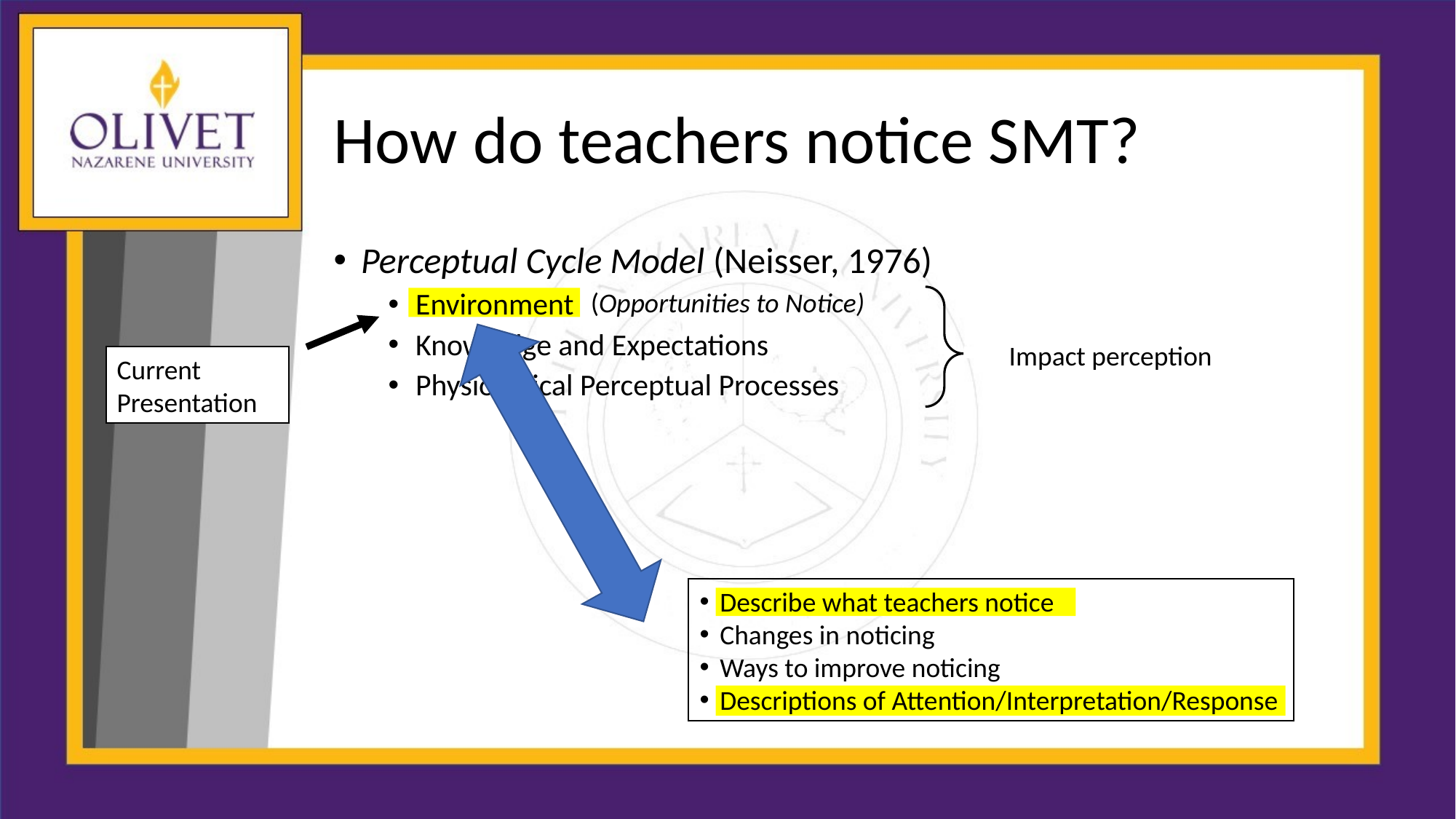

# How do teachers notice SMT?
Perceptual Cycle Model (Neisser, 1976)
Environment
Knowledge and Expectations
Physiological Perceptual Processes
(Opportunities to Notice)

Impact perception

Current Presentation
Describe what teachers notice
Changes in noticing
Ways to improve noticing
Descriptions of Attention/Interpretation/Response